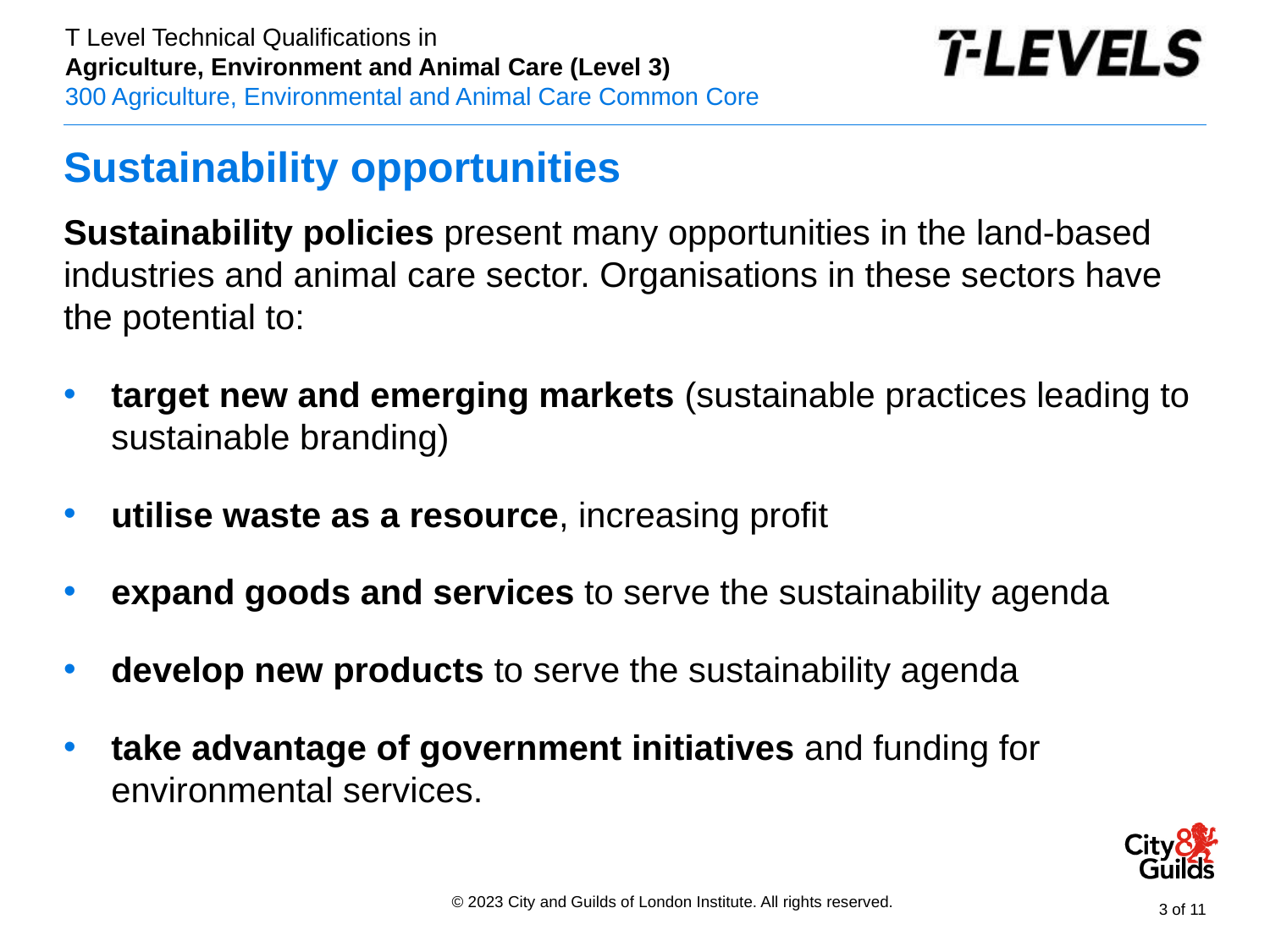

# Sustainability opportunities
Sustainability policies present many opportunities in the land-based industries and animal care sector. Organisations in these sectors have the potential to:
target new and emerging markets (sustainable practices leading to sustainable branding)
utilise waste as a resource, increasing profit
expand goods and services to serve the sustainability agenda
develop new products to serve the sustainability agenda
take advantage of government initiatives and funding for environmental services.